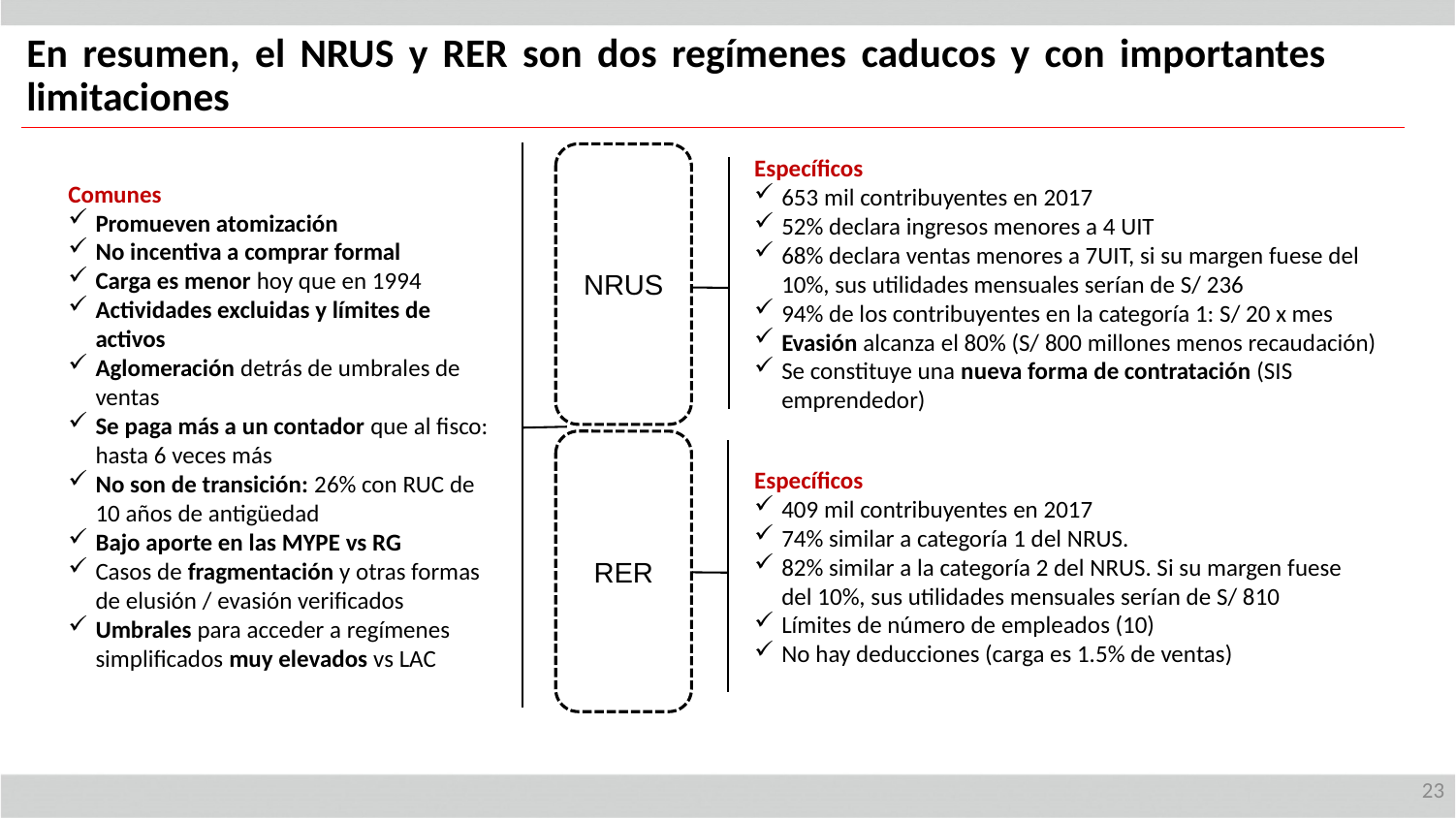

En resumen, el NRUS y RER son dos regímenes caducos y con importantes limitaciones
Comunes
Promueven atomización
No incentiva a comprar formal
Carga es menor hoy que en 1994
Actividades excluidas y límites de activos
Aglomeración detrás de umbrales de ventas
Se paga más a un contador que al fisco: hasta 6 veces más
No son de transición: 26% con RUC de 10 años de antigüedad
Bajo aporte en las MYPE vs RG
Casos de fragmentación y otras formas de elusión / evasión verificados
Umbrales para acceder a regímenes simplificados muy elevados vs LAC
NRUS
Específicos
653 mil contribuyentes en 2017
52% declara ingresos menores a 4 UIT
68% declara ventas menores a 7UIT, si su margen fuese del 10%, sus utilidades mensuales serían de S/ 236
94% de los contribuyentes en la categoría 1: S/ 20 x mes
Evasión alcanza el 80% (S/ 800 millones menos recaudación)
Se constituye una nueva forma de contratación (SIS emprendedor)
RER
Específicos
409 mil contribuyentes en 2017
74% similar a categoría 1 del NRUS.
82% similar a la categoría 2 del NRUS. Si su margen fuese del 10%, sus utilidades mensuales serían de S/ 810
Límites de número de empleados (10)
No hay deducciones (carga es 1.5% de ventas)
23